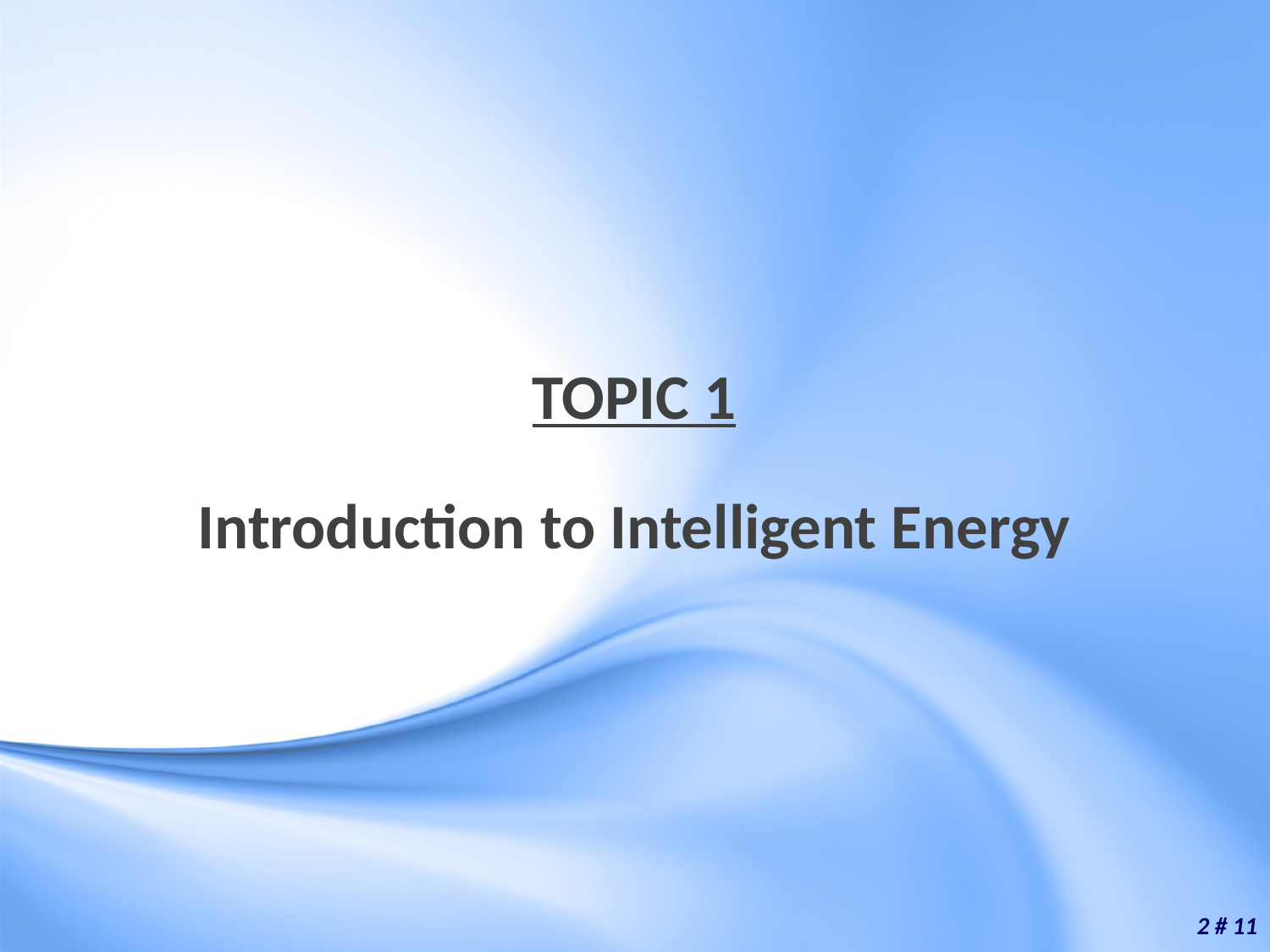

TOPIC 1
Introduction to Intelligent Energy
2 # 11